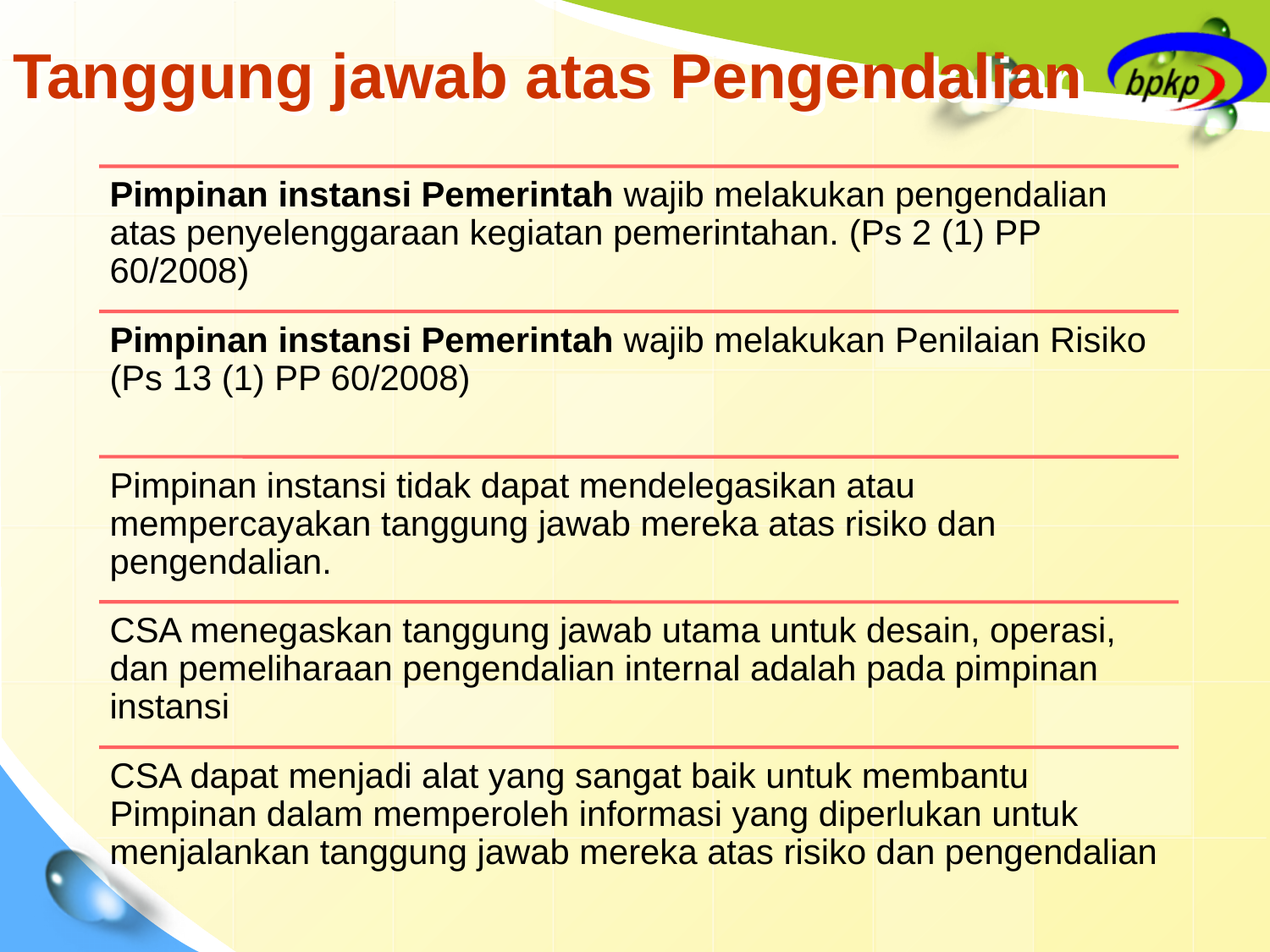

# Tanggung jawab atas Pengendalian
Pimpinan instansi Pemerintah wajib melakukan pengendalian atas penyelenggaraan kegiatan pemerintahan. (Ps 2 (1) PP 60/2008)
Pimpinan instansi Pemerintah wajib melakukan Penilaian Risiko (Ps 13 (1) PP 60/2008)

Pimpinan instansi tidak dapat mendelegasikan atau mempercayakan tanggung jawab mereka atas risiko dan pengendalian.
CSA menegaskan tanggung jawab utama untuk desain, operasi, dan pemeliharaan pengendalian internal adalah pada pimpinan instansi
CSA dapat menjadi alat yang sangat baik untuk membantu Pimpinan dalam memperoleh informasi yang diperlukan untuk menjalankan tanggung jawab mereka atas risiko dan pengendalian